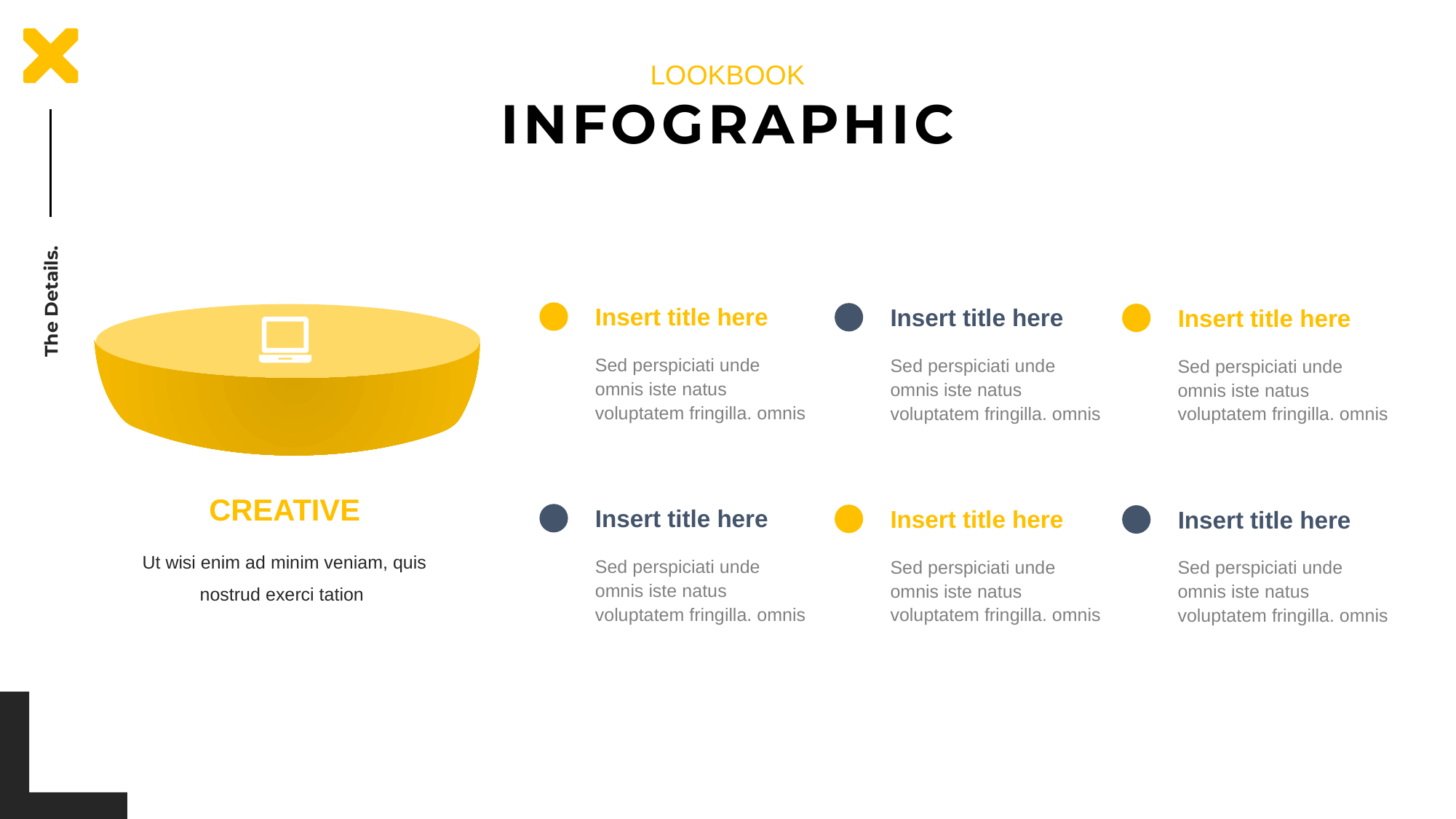

LOOKBOOK
INFOGRAPHIC
The Details.

Insert title here
Insert title here
Insert title here

Sed perspiciati unde omnis iste natus voluptatem fringilla. omnis
Sed perspiciati unde omnis iste natus voluptatem fringilla. omnis
Sed perspiciati unde omnis iste natus voluptatem fringilla. omnis
CREATIVE
Insert title here
Insert title here
Insert title here

Ut wisi enim ad minim veniam, quis nostrud exerci tation
Sed perspiciati unde omnis iste natus voluptatem fringilla. omnis
Sed perspiciati unde omnis iste natus voluptatem fringilla. omnis
Sed perspiciati unde omnis iste natus voluptatem fringilla. omnis